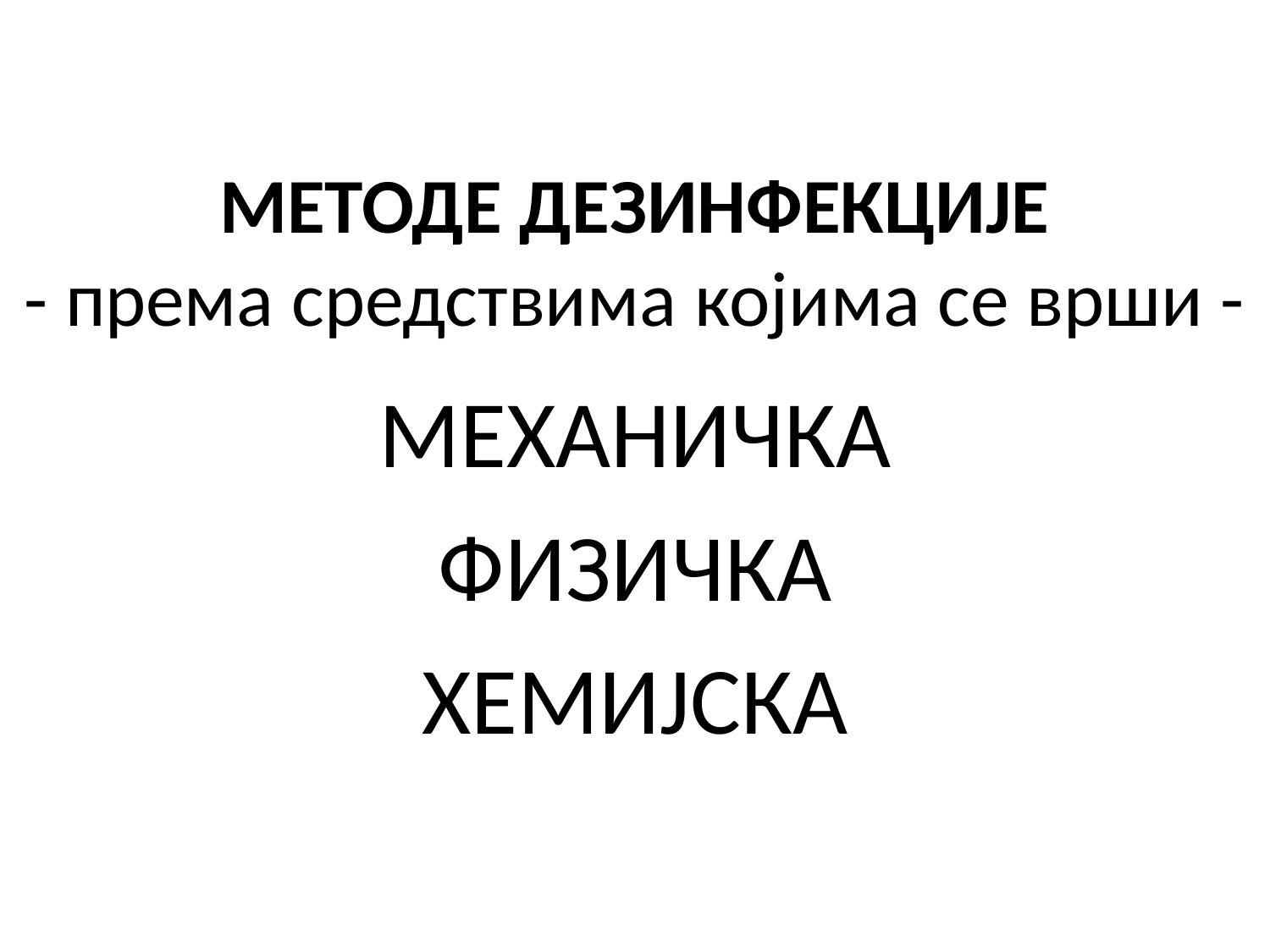

МЕТОДЕ ДЕЗИНФЕКЦИЈЕ
- према средствима којима се врши -
МЕХАНИЧКА
ФИЗИЧКА
ХЕМИЈСКА